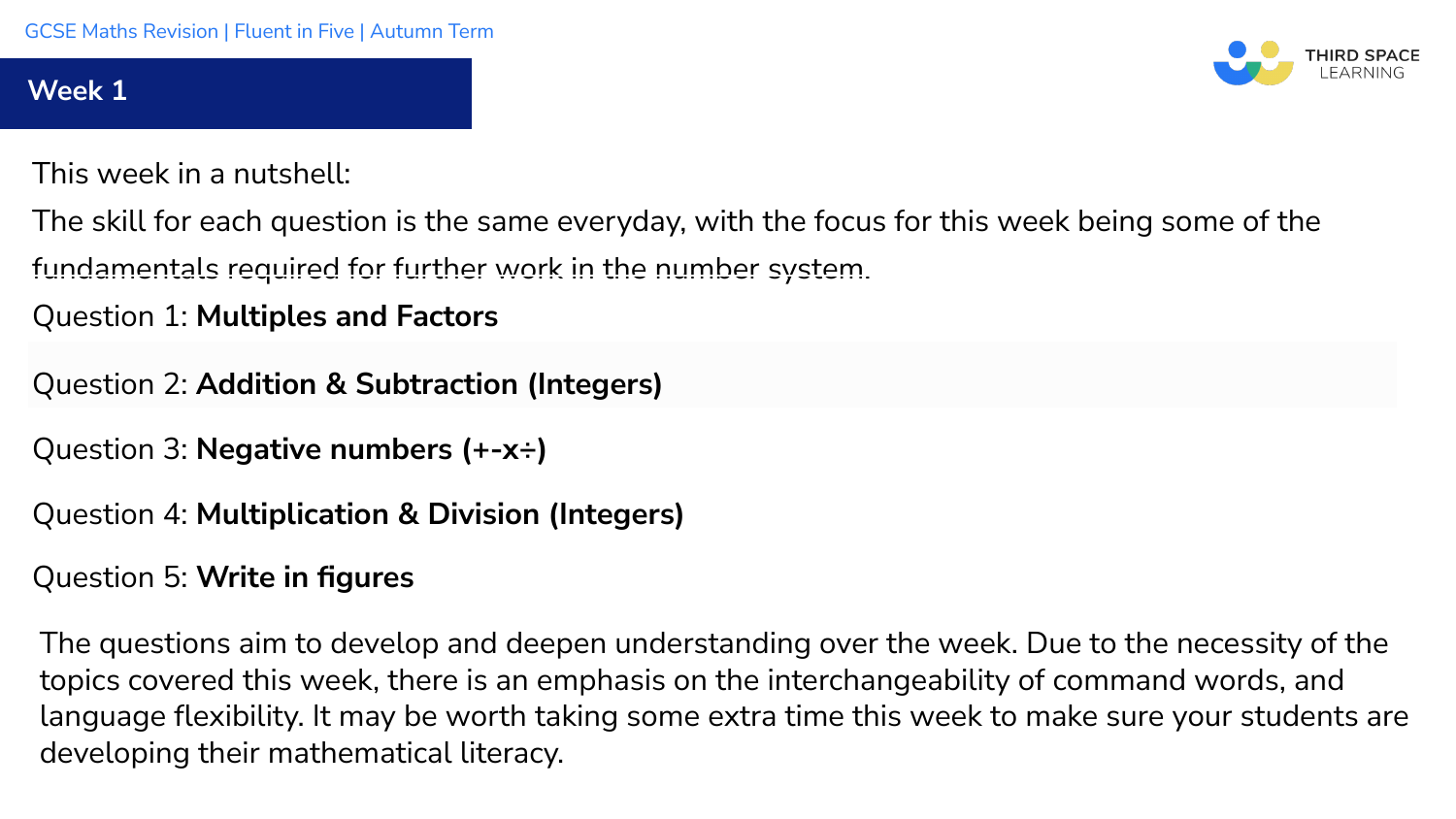

Week 1
| This week in a nutshell: The skill for each question is the same everyday, with the focus for this week being some of the fundamentals required for further work in the number system. |
| --- |
| Question 1: Multiples and Factors |
| Question 2: Addition & Subtraction (Integers) |
| Question 3: Negative numbers (+-x÷) |
| Question 4: Multiplication & Division (Integers) |
| Question 5: Write in figures |
The questions aim to develop and deepen understanding over the week. Due to the necessity of the topics covered this week, there is an emphasis on the interchangeability of command words, and language flexibility. It may be worth taking some extra time this week to make sure your students are developing their mathematical literacy.